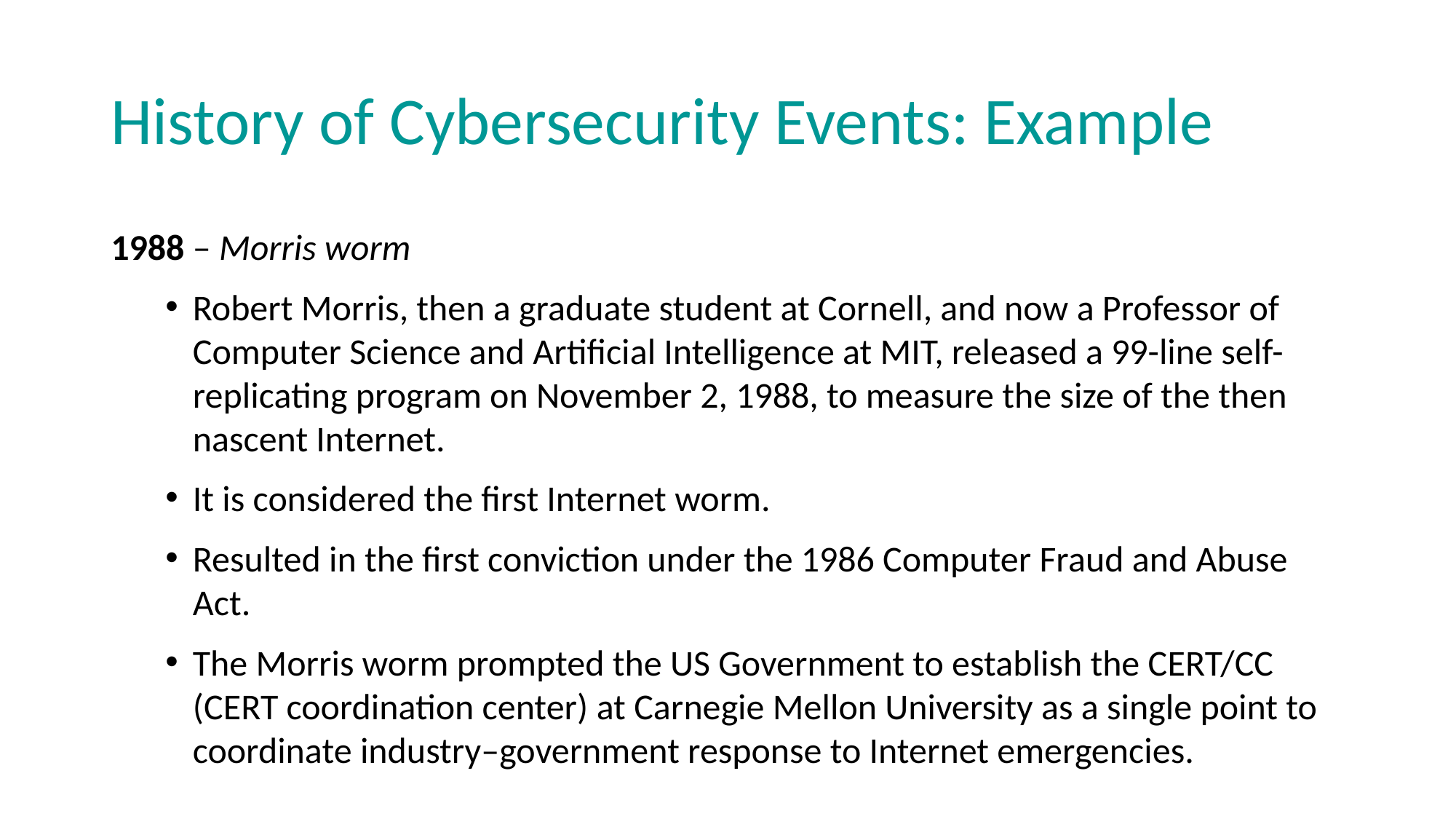

# History of Cybersecurity Events: Example
1988 – Morris worm
Robert Morris, then a graduate student at Cornell, and now a Professor of Computer Science and Artificial Intelligence at MIT, released a 99-line self-replicating program on November 2, 1988, to measure the size of the then nascent Internet.
It is considered the first Internet worm.
Resulted in the first conviction under the 1986 Computer Fraud and Abuse Act.
The Morris worm prompted the US Government to establish the CERT/CC (CERT coordination center) at Carnegie Mellon University as a single point to coordinate industry–government response to Internet emergencies.